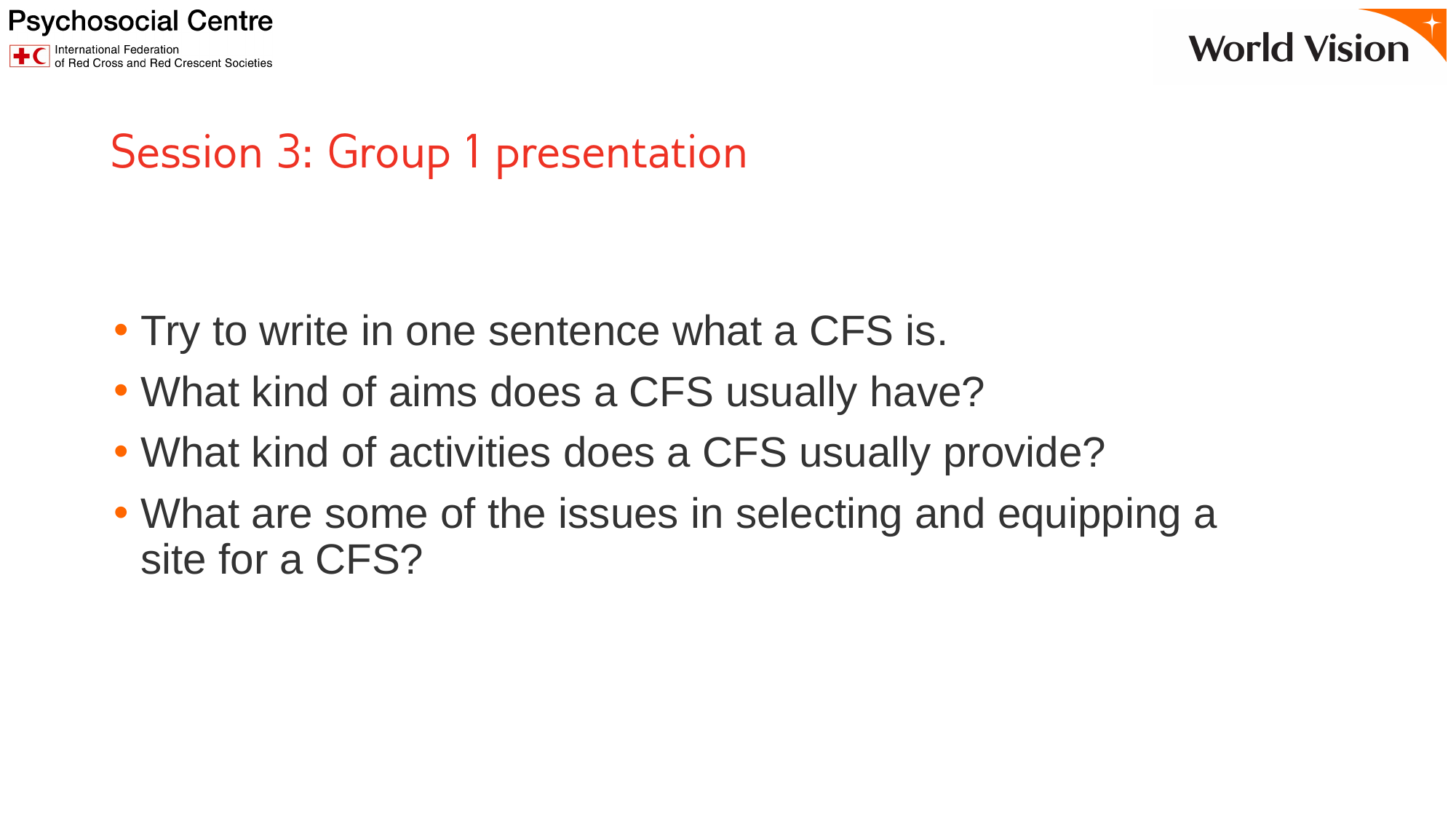

# Session 3: Group 1 presentation
Try to write in one sentence what a CFS is.
What kind of aims does a CFS usually have?
What kind of activities does a CFS usually provide?
What are some of the issues in selecting and equipping a site for a CFS?